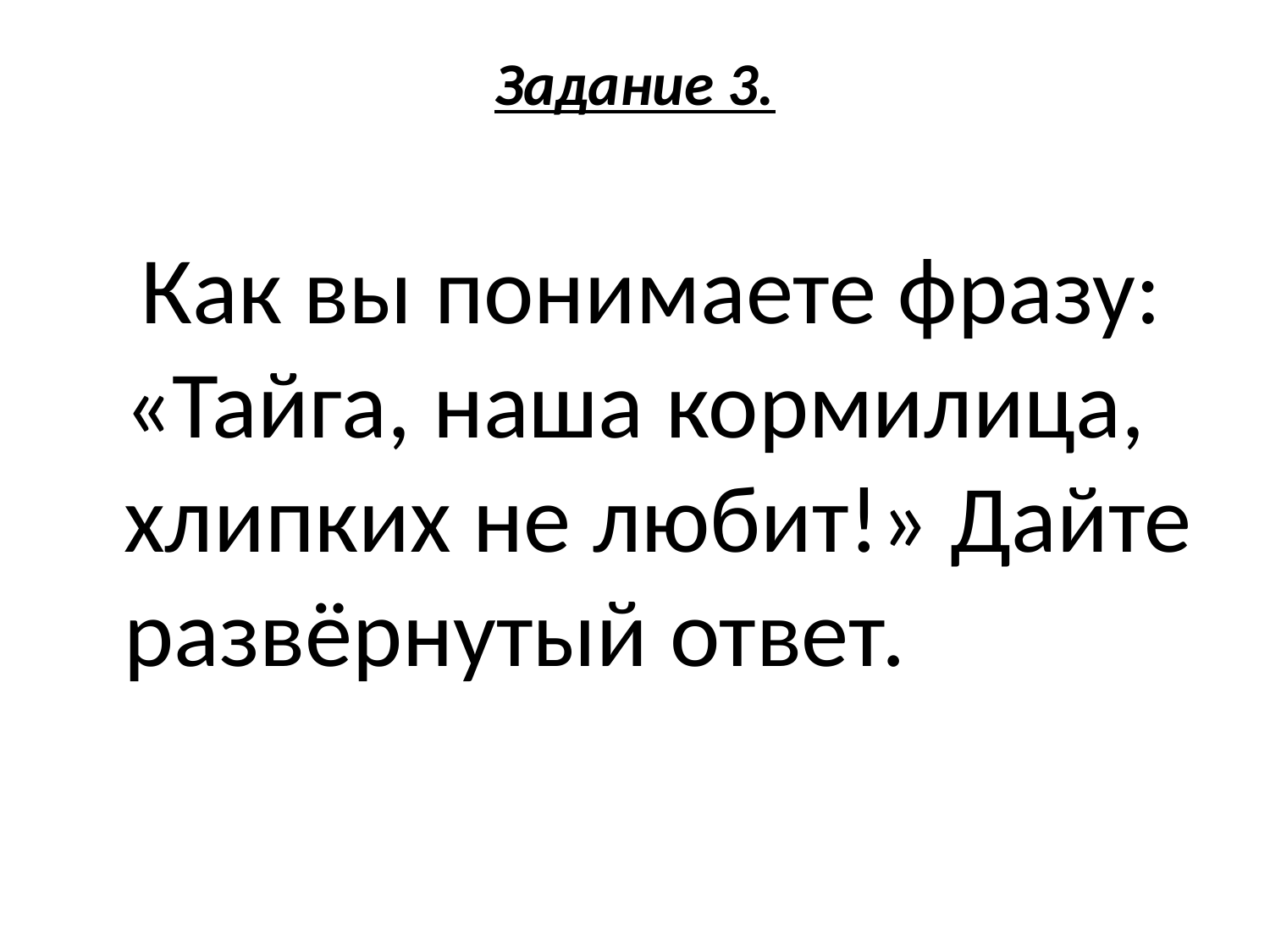

# Задание 3.
   Как вы понимаете фразу: «Тайга, наша кормилица, хлипких не любит!» Дайте развёрнутый ответ.